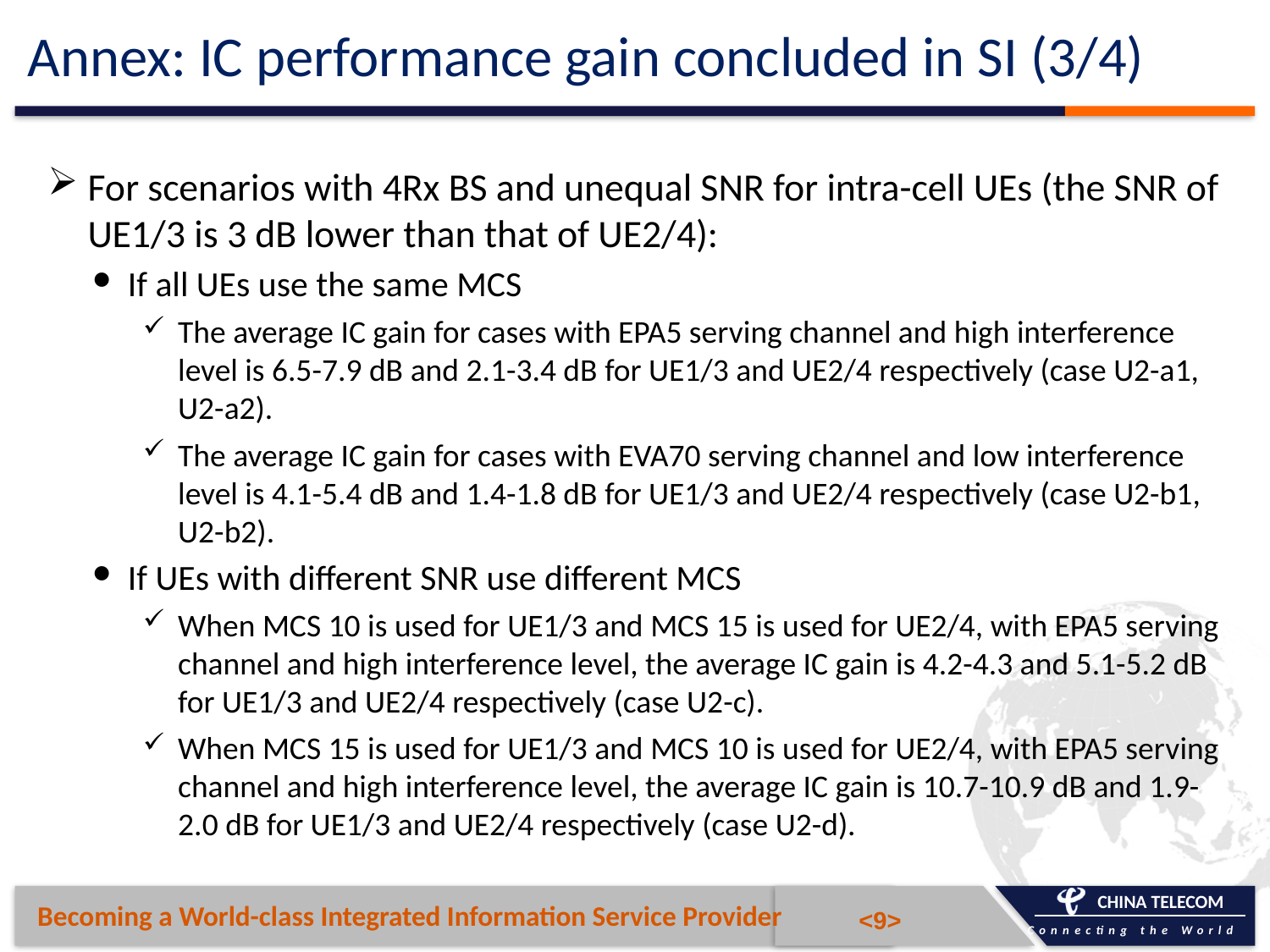

# Annex: IC performance gain concluded in SI (3/4)
For scenarios with 4Rx BS and unequal SNR for intra-cell UEs (the SNR of UE1/3 is 3 dB lower than that of UE2/4):
If all UEs use the same MCS
The average IC gain for cases with EPA5 serving channel and high interference level is 6.5-7.9 dB and 2.1-3.4 dB for UE1/3 and UE2/4 respectively (case U2-a1, U2-a2).
The average IC gain for cases with EVA70 serving channel and low interference level is 4.1-5.4 dB and 1.4-1.8 dB for UE1/3 and UE2/4 respectively (case U2-b1, U2-b2).
If UEs with different SNR use different MCS
When MCS 10 is used for UE1/3 and MCS 15 is used for UE2/4, with EPA5 serving channel and high interference level, the average IC gain is 4.2-4.3 and 5.1-5.2 dB for UE1/3 and UE2/4 respectively (case U2-c).
When MCS 15 is used for UE1/3 and MCS 10 is used for UE2/4, with EPA5 serving channel and high interference level, the average IC gain is 10.7-10.9 dB and 1.9-2.0 dB for UE1/3 and UE2/4 respectively (case U2-d).